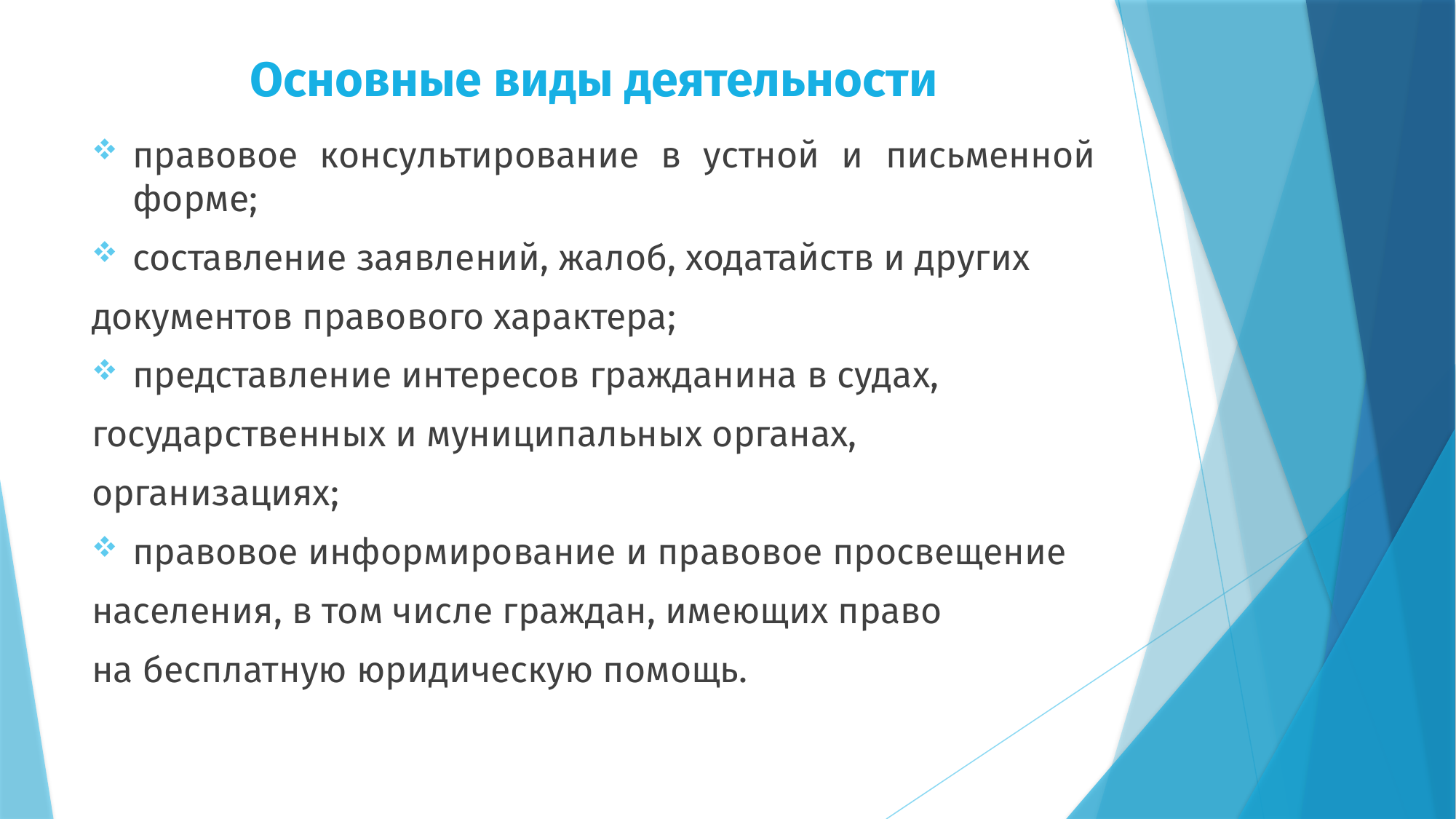

# Основные виды деятельности
правовое консультирование в устной и письменной форме;
составление заявлений, жалоб, ходатайств и других
документов правового характера;
представление интересов гражданина в судах,
государственных и муниципальных органах,
организациях;
правовое информирование и правовое просвещение
населения, в том числе граждан, имеющих право
на бесплатную юридическую помощь.